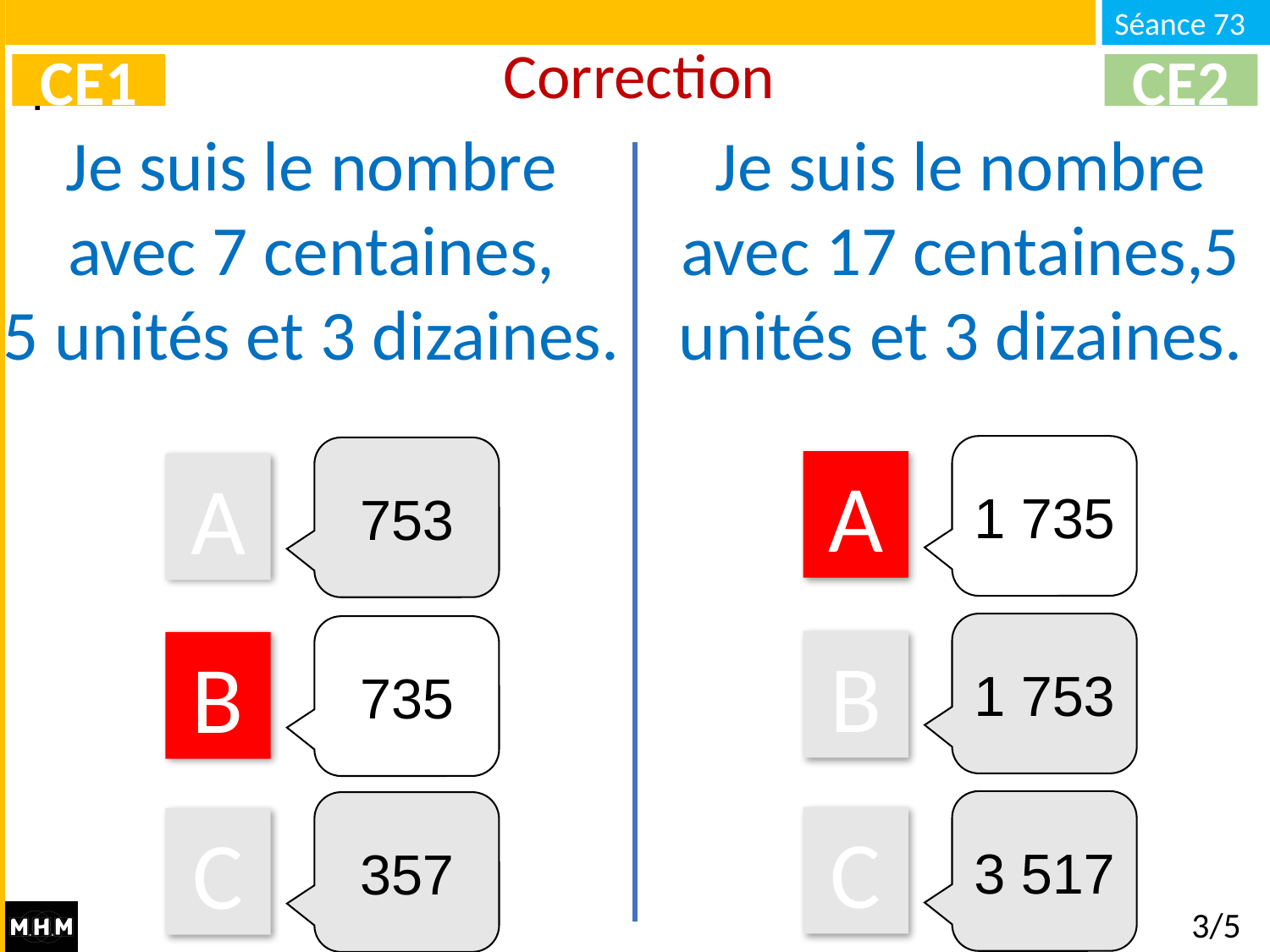

Correction
CE1
CE2
Je suis le nombre avec 7 centaines,
5 unités et 3 dizaines.
Je suis le nombre avec 17 centaines,5 unités et 3 dizaines.
1 735
753
A
A
1 753
735
B
B
3 517
357
C
C
3/5